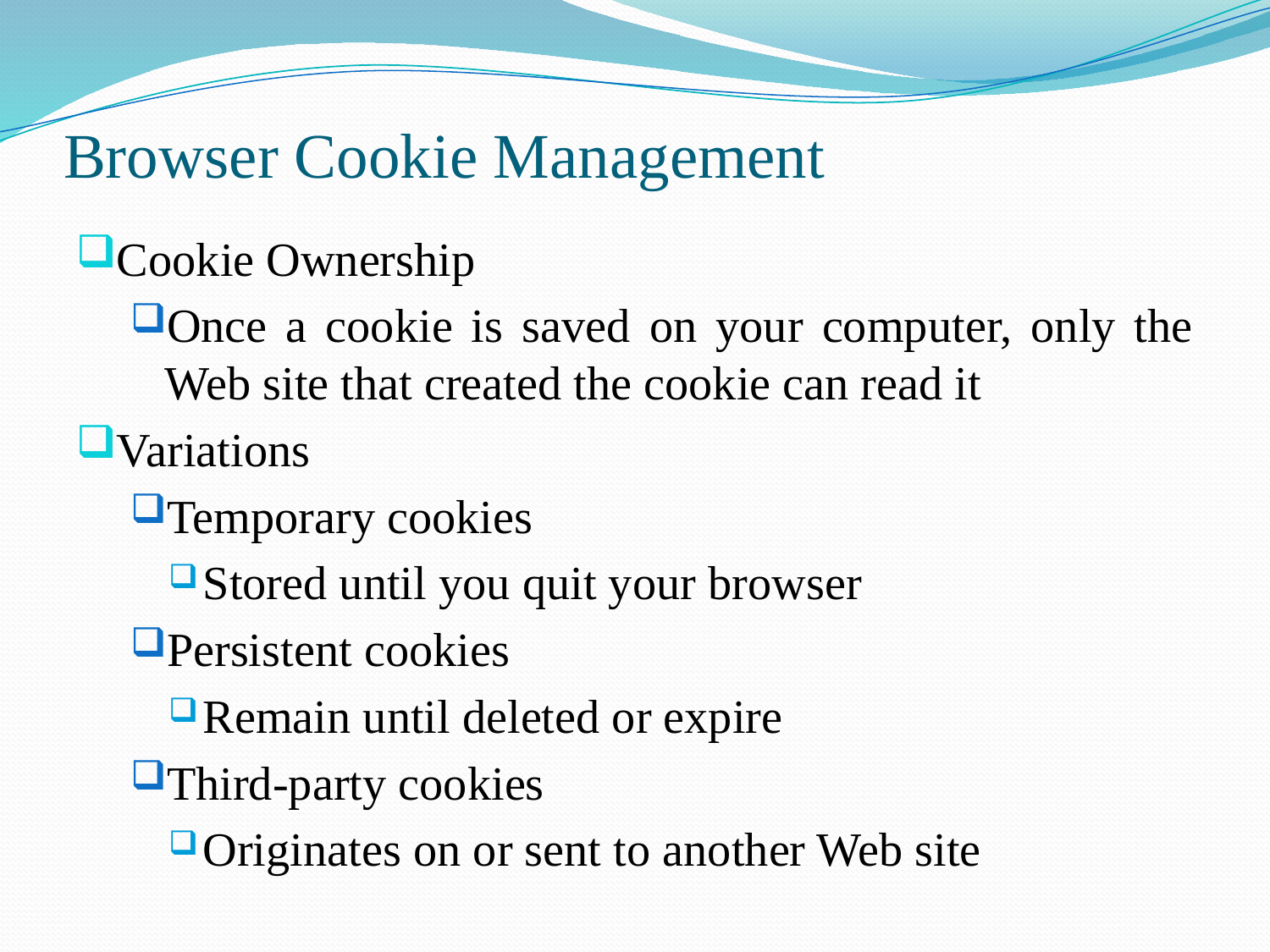

# Browser Cookie Management
Cookie Ownership
Once a cookie is saved on your computer, only the Web site that created the cookie can read it
Variations
Temporary cookies
Stored until you quit your browser
Persistent cookies
Remain until deleted or expire
Third-party cookies
Originates on or sent to another Web site